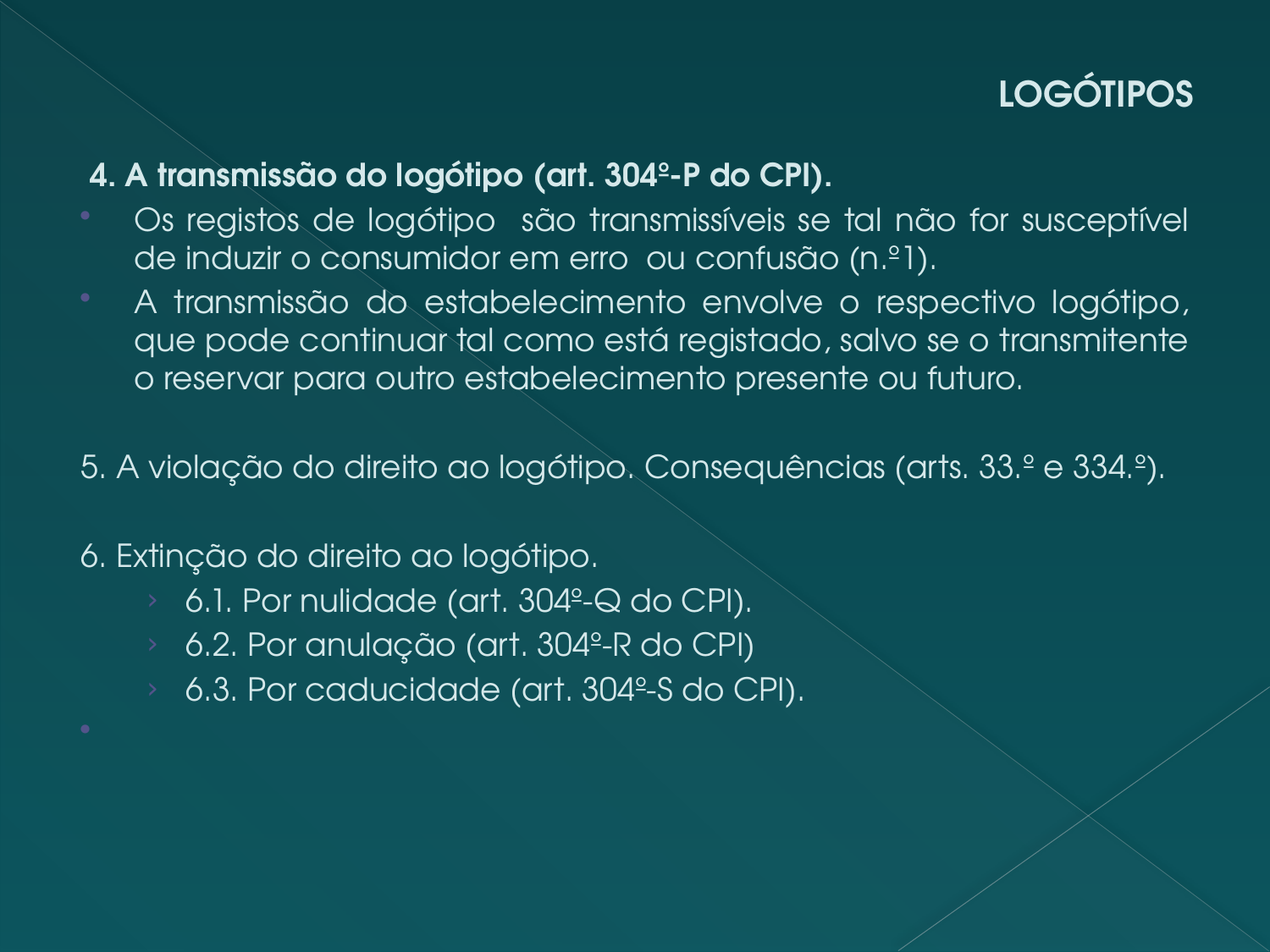

# LOGÓTIPOS
 4. A transmissão do logótipo (art. 304º-P do CPI).
Os registos de logótipo  são transmissíveis se tal não for susceptível de induzir o consumidor em erro  ou confusão (n.º1).
A transmissão do estabelecimento envolve o respectivo logótipo, que pode continuar tal como está registado, salvo se o transmitente o reservar para outro estabelecimento presente ou futuro.

5. A violação do direito ao logótipo. Consequências (arts. 33.º e 334.º).

6. Extinção do direito ao logótipo.
6.1. Por nulidade (art. 304º-Q do CPI).
6.2. Por anulação (art. 304º-R do CPI)
6.3. Por caducidade (art. 304º-S do CPI).